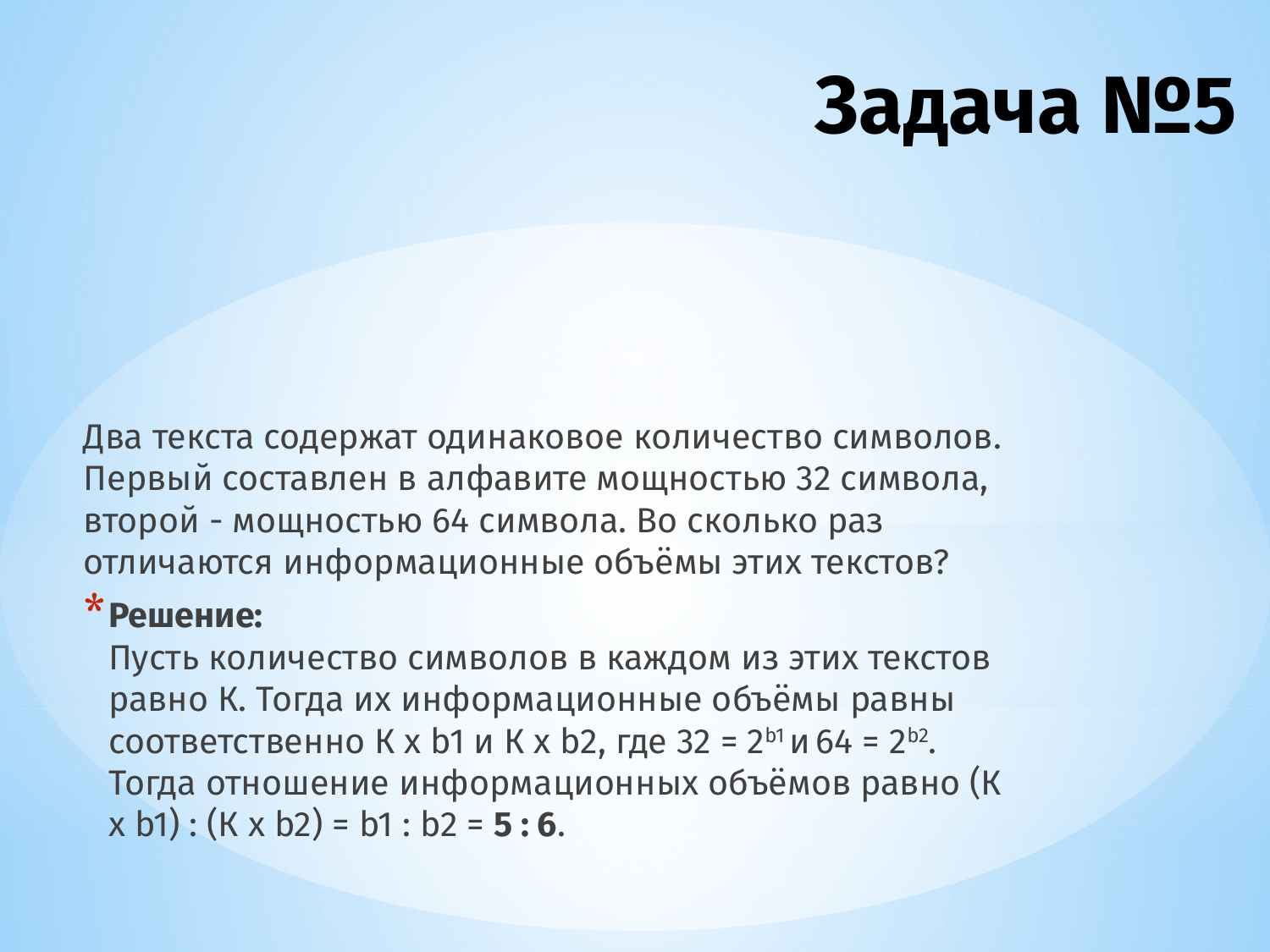

# Задача №5
Два текста содержат одинаковое количество символов. Первый составлен в алфавите мощностью 32 символа, второй - мощностью 64 символа. Во сколько раз отличаются информационные объёмы этих текстов?
Решение:
Пусть количество символов в каждом из этих текстов равно К. Тогда их информационные объёмы равны соответственно К х b1 и К х b2, где 32 = 2b1 и 64 = 2b2.
Тогда отношение информационных объёмов равно (К х b1) : (К х b2) = b1 : b2 = 5 : 6.